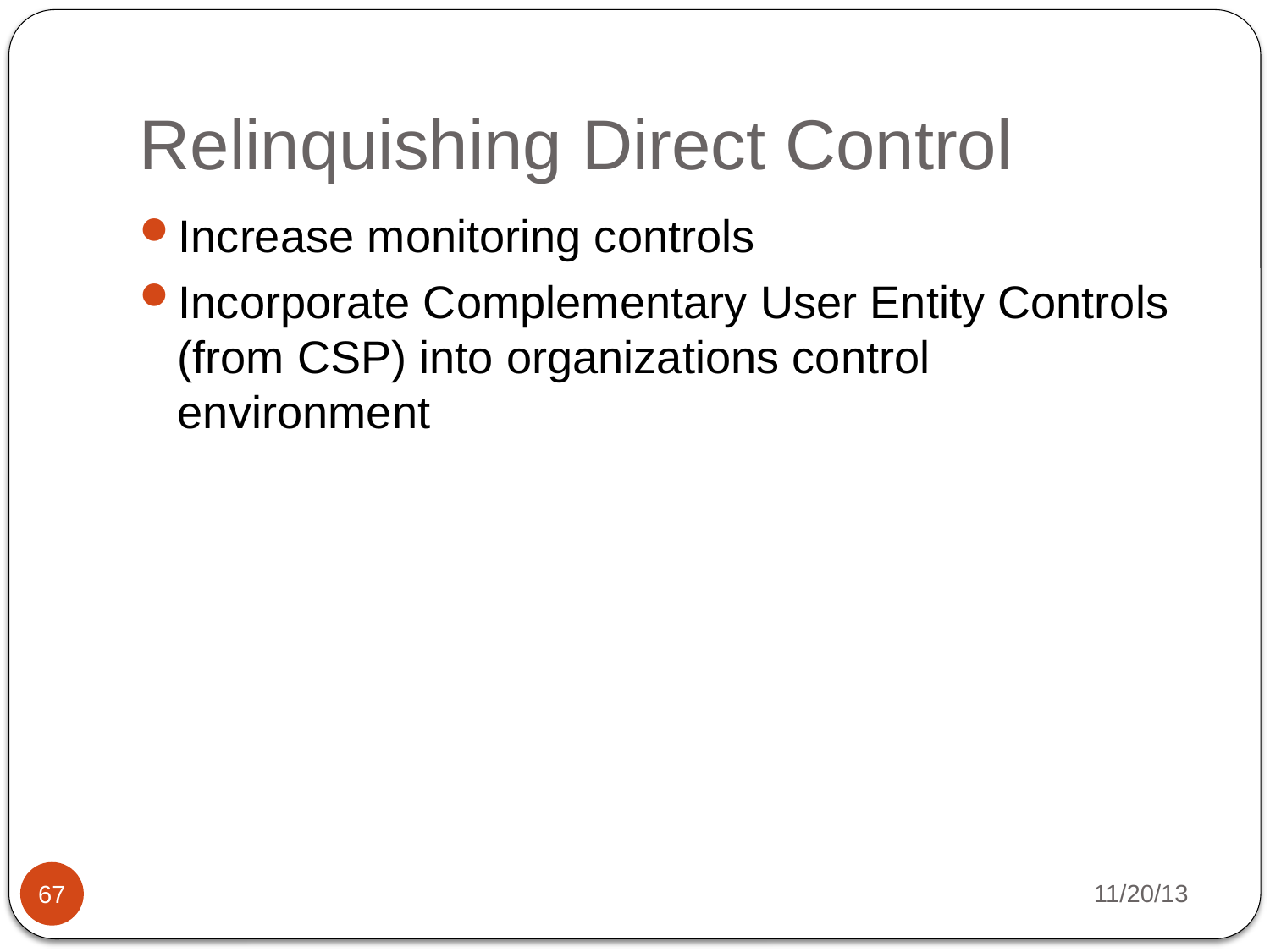

# Relinquishing Direct Control
Increase monitoring controls
Incorporate Complementary User Entity Controls (from CSP) into organizations control environment

11/20/13
67